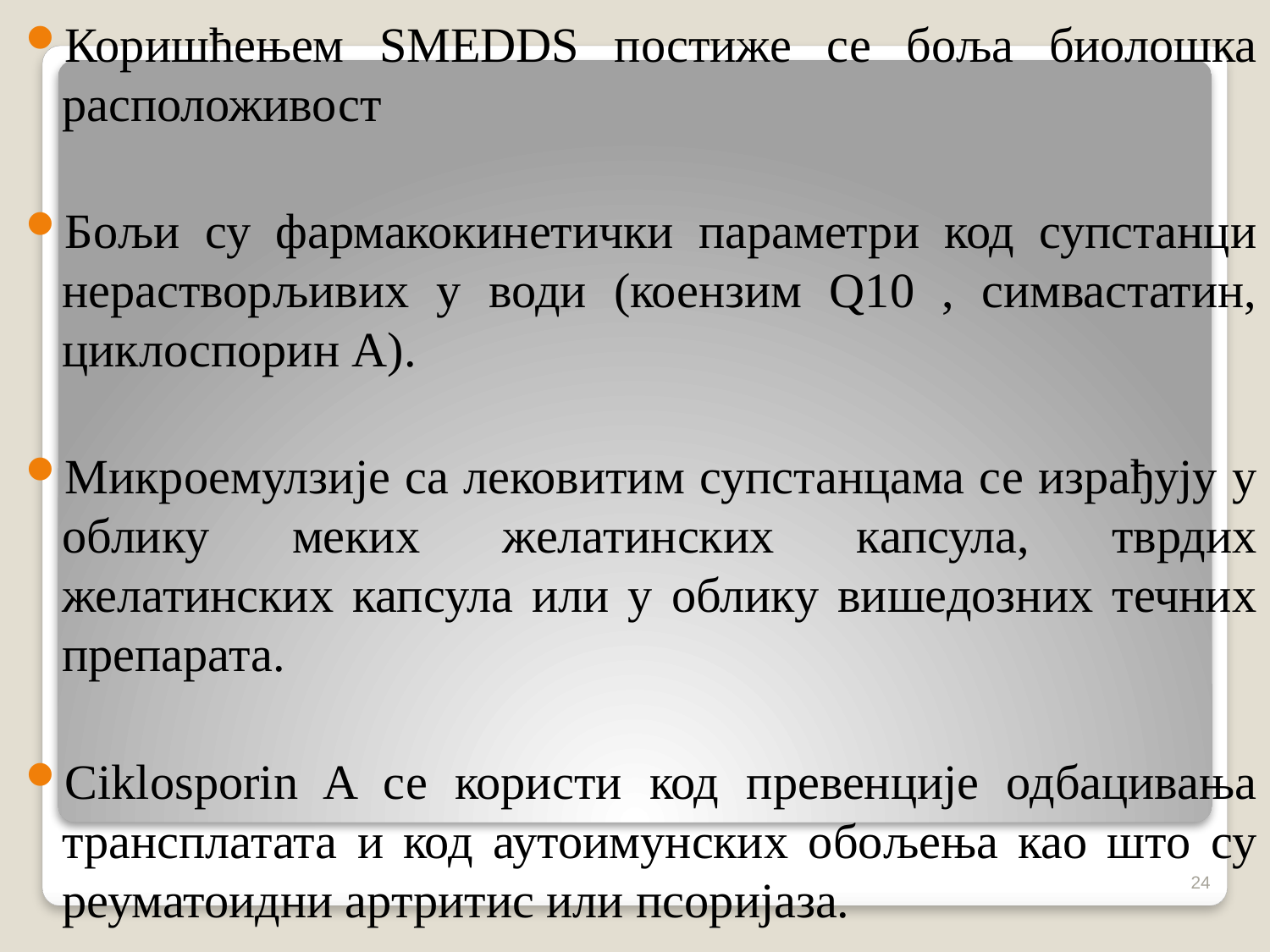

Коришћењем SMEDDS постиже се боља биолошка расположивост

Бољи су фармакокинетички параметри код супстанци нерастворљивих у води (коензим Q10 , симвастатин, циклоспорин А).

Микроемулзије са лековитим супстанцама се израђују у облику меких желатинских капсула, тврдих желатинских капсула или у облику вишедозних течних препарата.

Ciklosporin A се користи код превенције одбацивања трансплатата и код аутоимунских обољења као што су реуматоидни артритис или псоријаза.

24